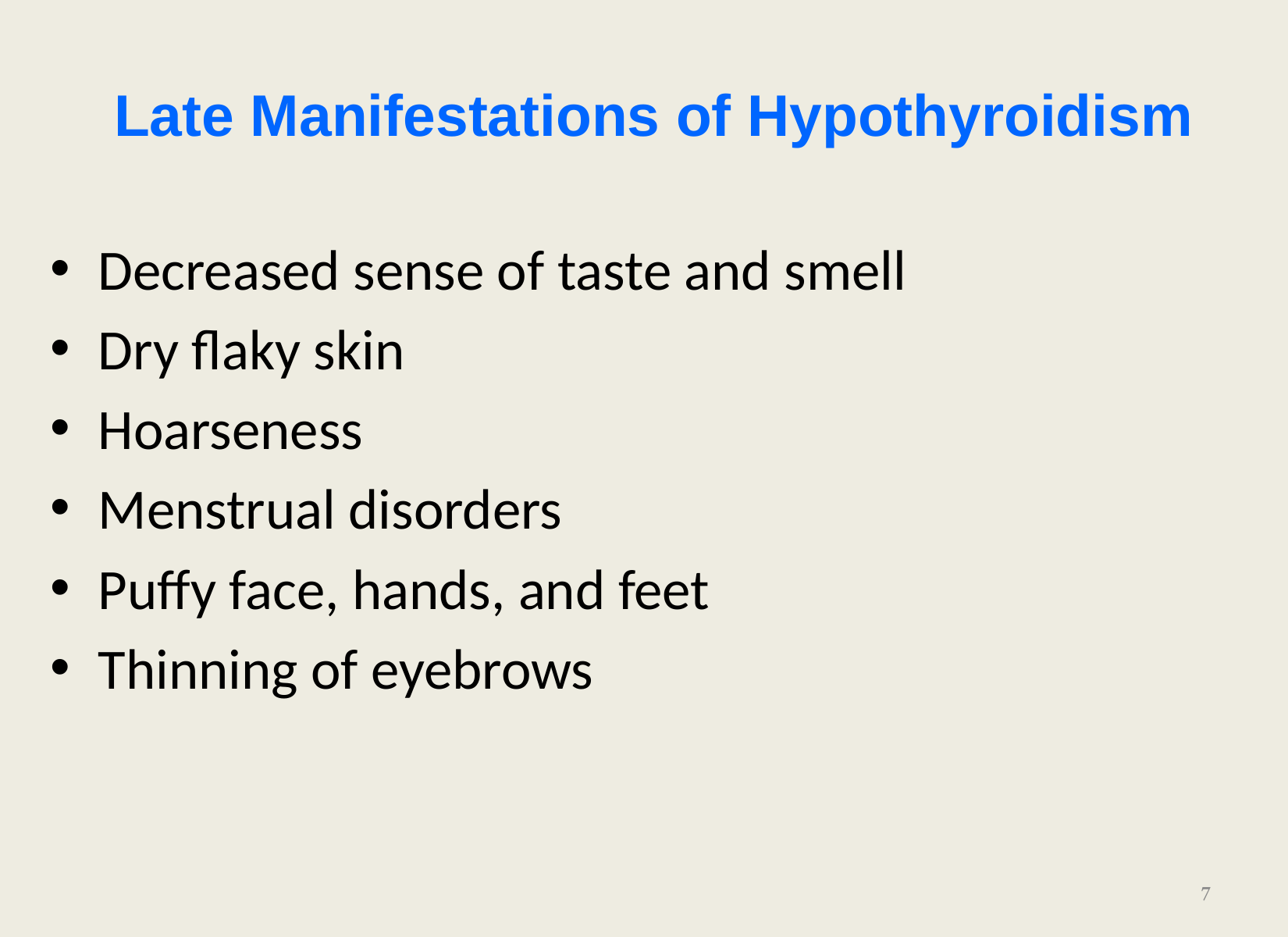

Late Manifestations of Hypothyroidism

Decreased sense of taste and smell
Dry flaky skin
Hoarseness
Menstrual disorders
Puffy face, hands, and feet
Thinning of eyebrows

7